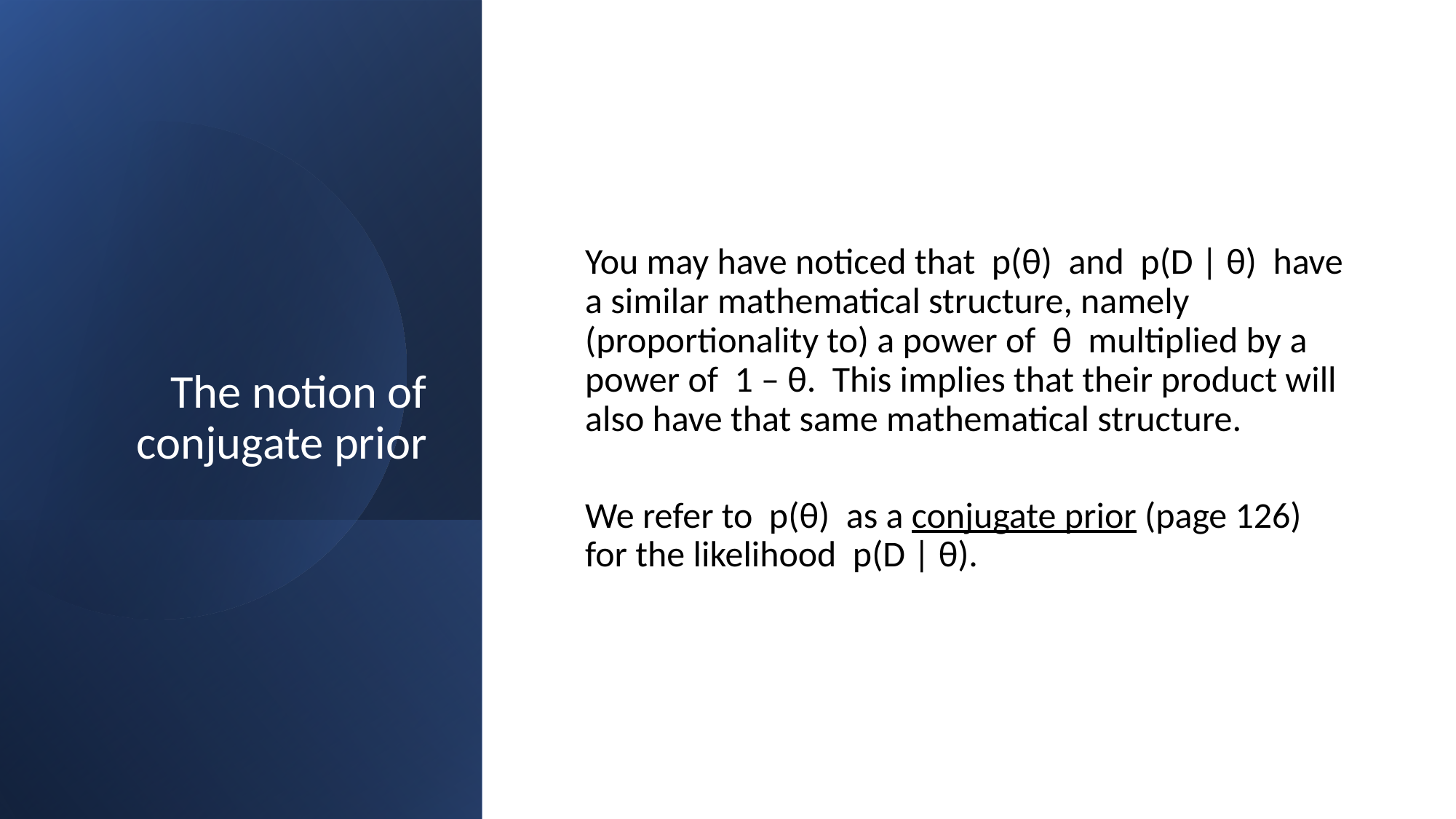

# The notion of conjugate prior
You may have noticed that  p(θ)  and  p(D | θ)  have a similar mathematical structure, namely (proportionality to) a power of  θ  multiplied by a power of  1 – θ.  This implies that their product will also have that same mathematical structure.

We refer to  p(θ)  as a conjugate prior (page 126) for the likelihood  p(D | θ).